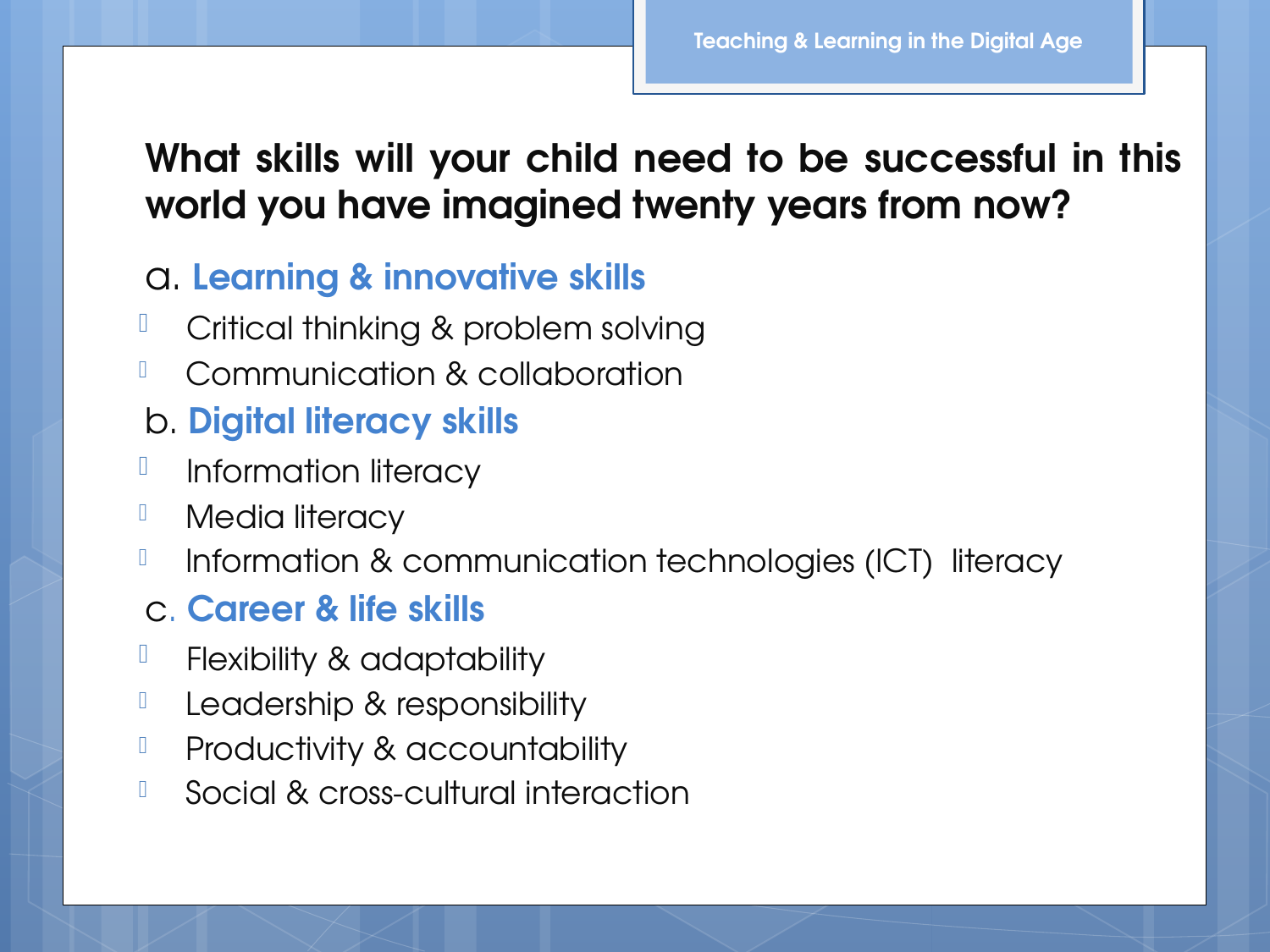

Teaching & Learning in the Digital Age
What skills will your child need to be successful in this world you have imagined twenty years from now?

a. Learning & innovative skills
 Critical thinking & problem solving
 Communication & collaboration
b. Digital literacy skills
 Information literacy
 Media literacy
 Information & communication technologies (ICT)  literacy
c. Career & life skills
 Flexibility & adaptability
 Leadership & responsibility
 Productivity & accountability
 Social & cross-cultural interaction